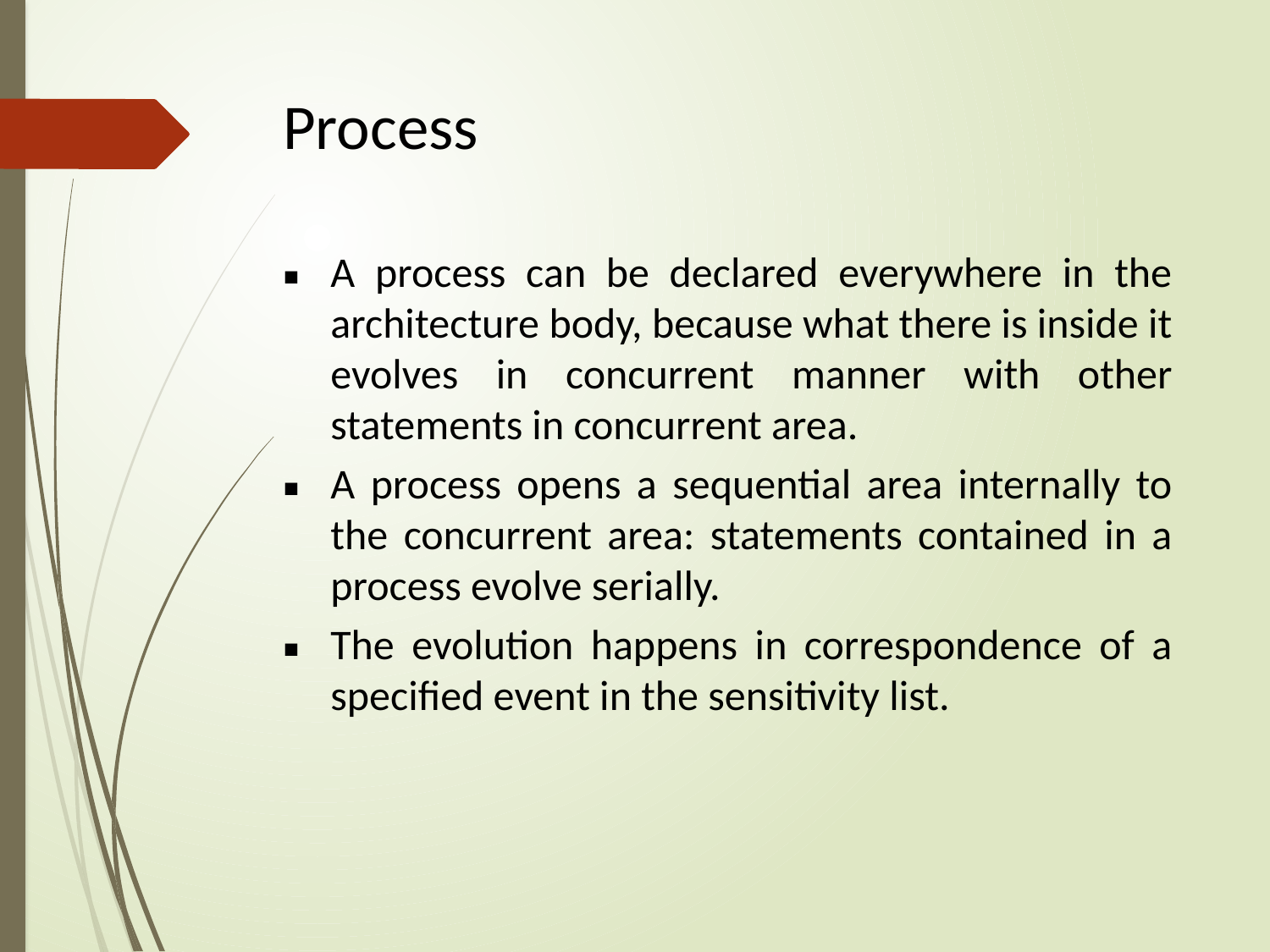

# Process
A process can be declared everywhere in the architecture body, because what there is inside it evolves in concurrent manner with other statements in concurrent area.
A process opens a sequential area internally to the concurrent area: statements contained in a process evolve serially.
The evolution happens in correspondence of a specified event in the sensitivity list.